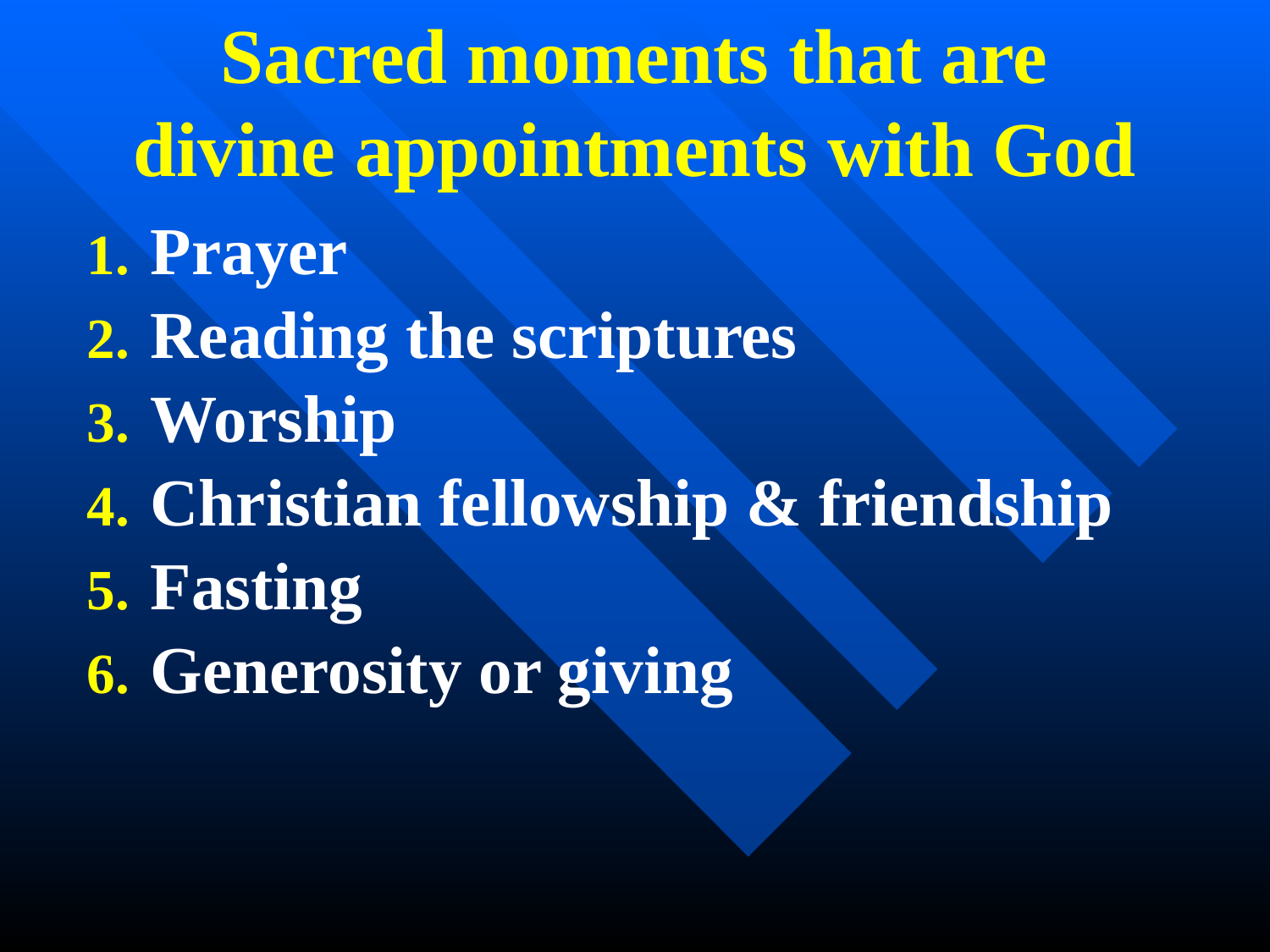

Sacred moments that are
divine appointments with God
Prayer
Reading the scriptures
Worship
Christian fellowship & friendship
Fasting
Generosity or giving